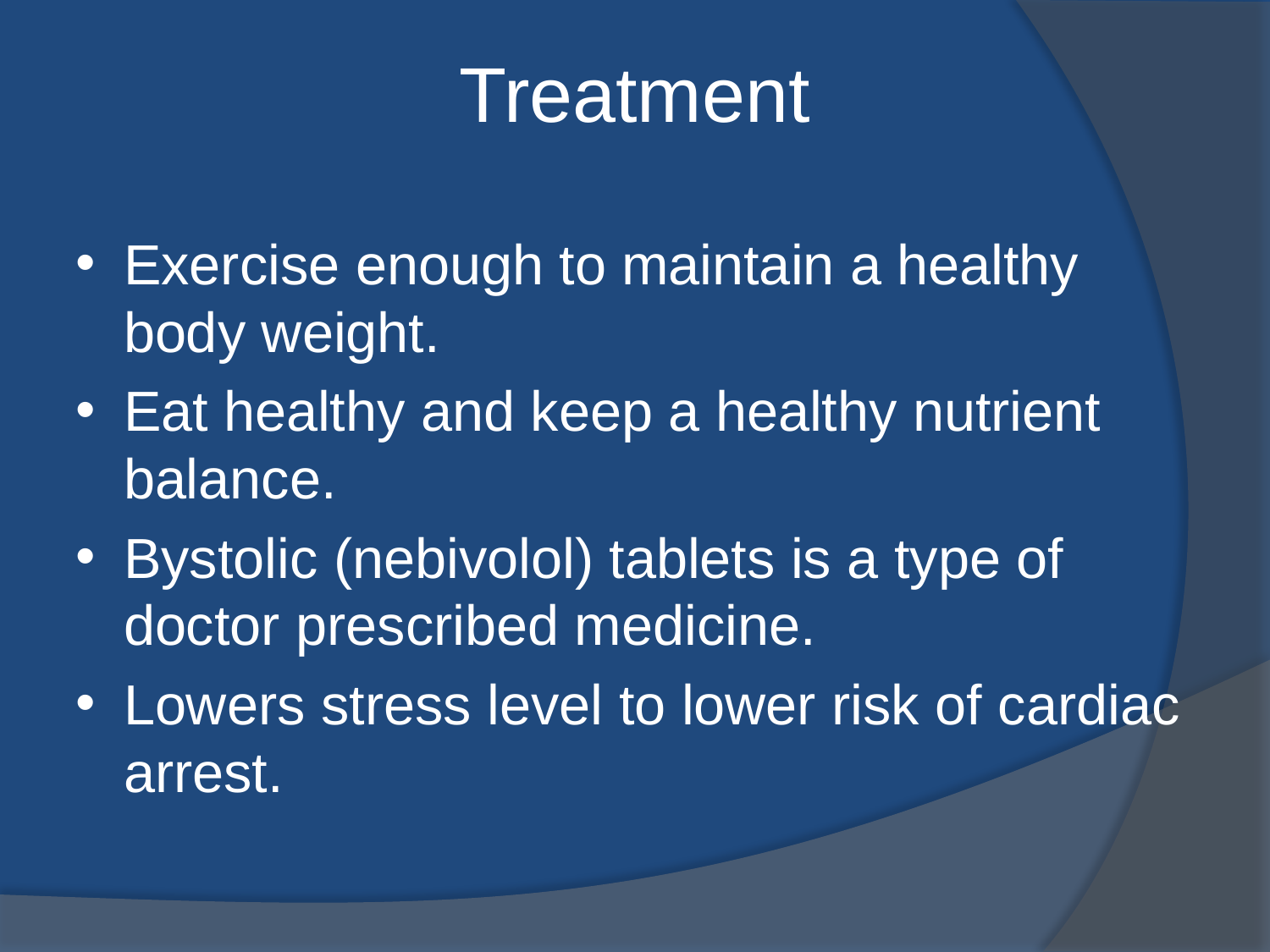

Treatment
Exercise enough to maintain a healthy body weight.
Eat healthy and keep a healthy nutrient balance.
Bystolic (nebivolol) tablets is a type of doctor prescribed medicine.
Lowers stress level to lower risk of cardiac arrest.